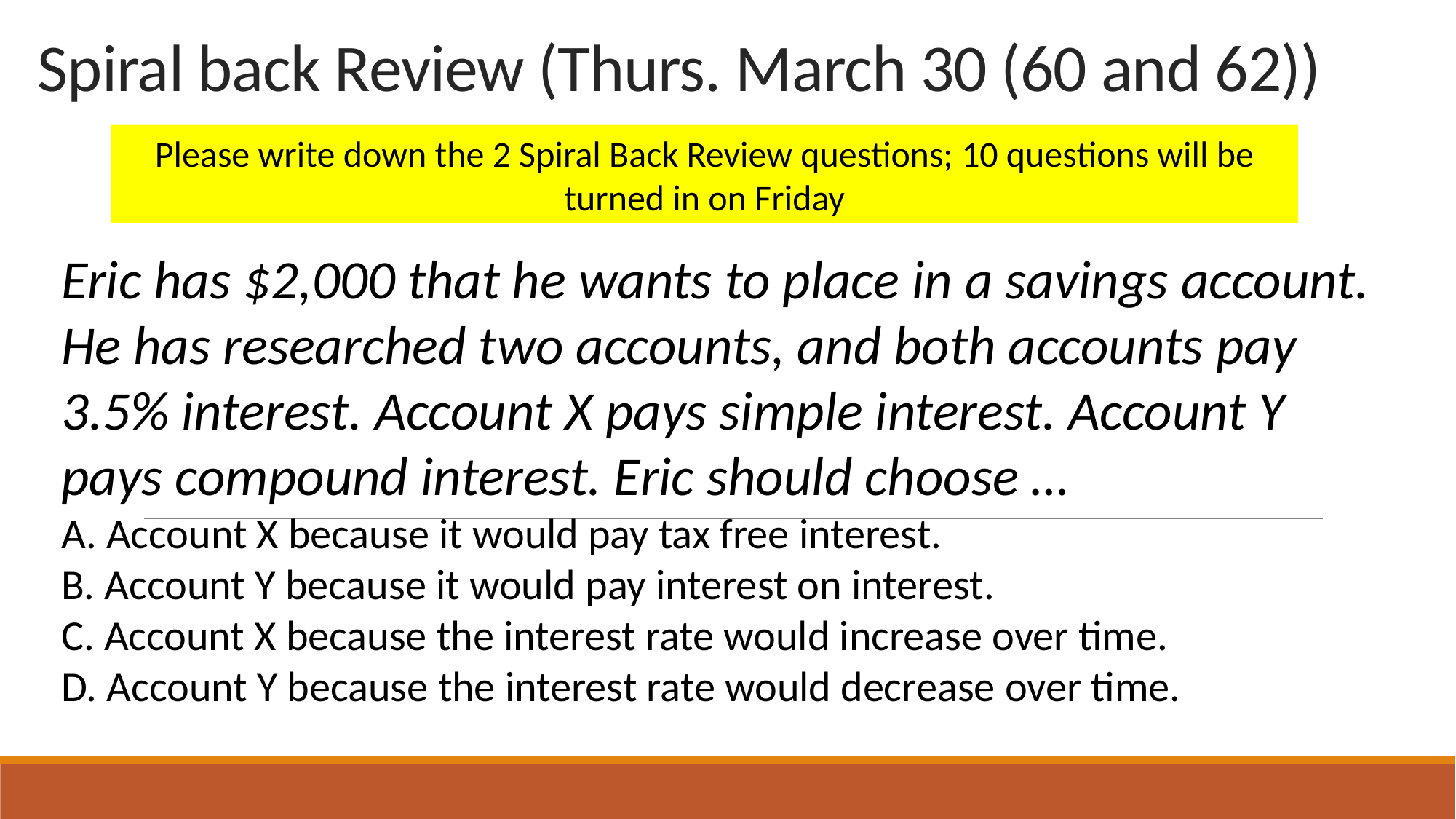

# Spiral back Review (Thurs. March 30 (60 and 62))
Please write down the 2 Spiral Back Review questions; 10 questions will be turned in on Friday
Eric has $2,000 that he wants to place in a savings account. He has researched two accounts, and both accounts pay 3.5% interest. Account X pays simple interest. Account Y pays compound interest. Eric should choose …
A. Account X because it would pay tax free interest.
B. Account Y because it would pay interest on interest.
C. Account X because the interest rate would increase over time.
D. Account Y because the interest rate would decrease over time.